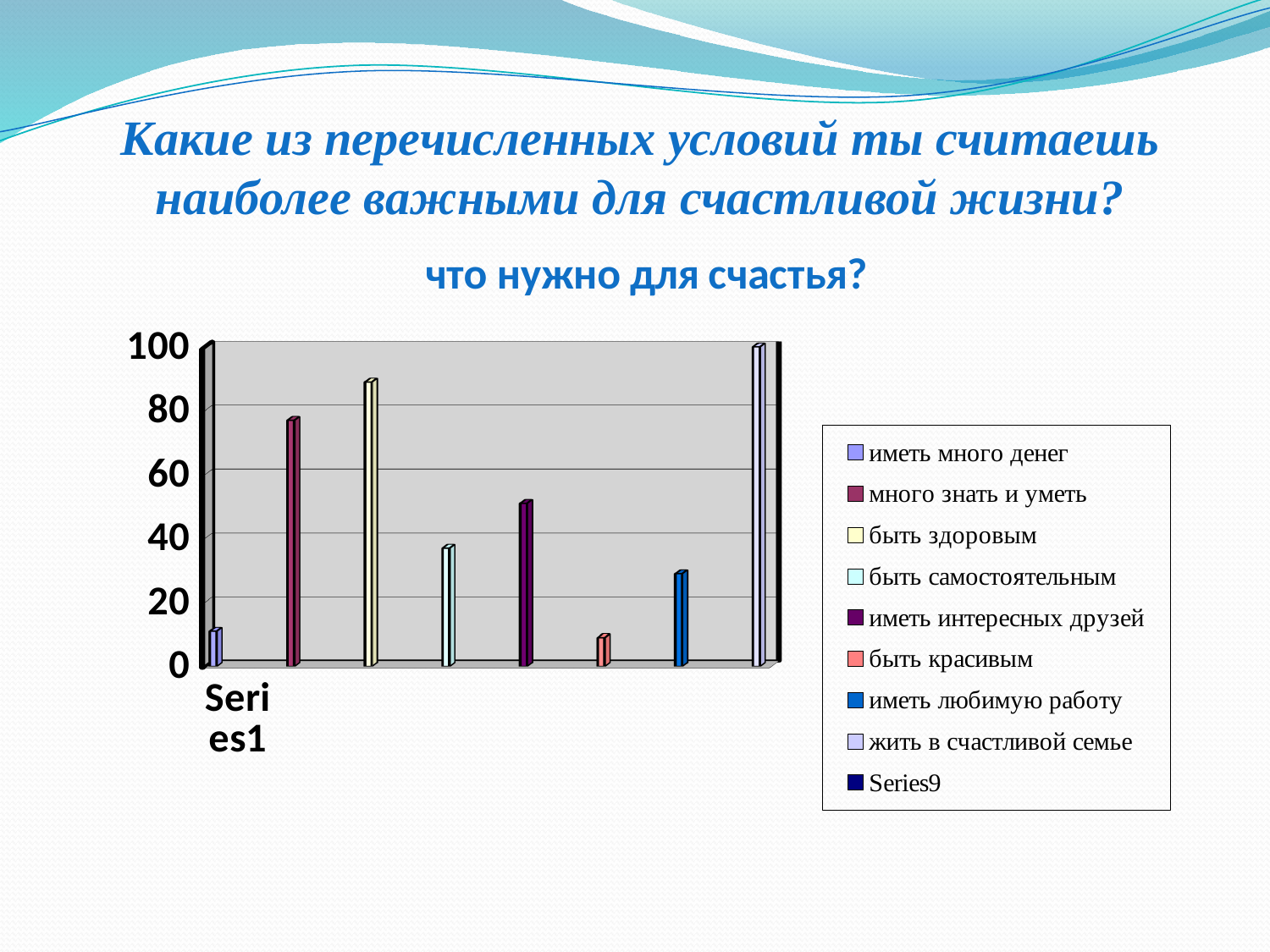

Какие из перечисленных условий ты считаешь наиболее важными для счастливой жизни?

[unsupported chart]